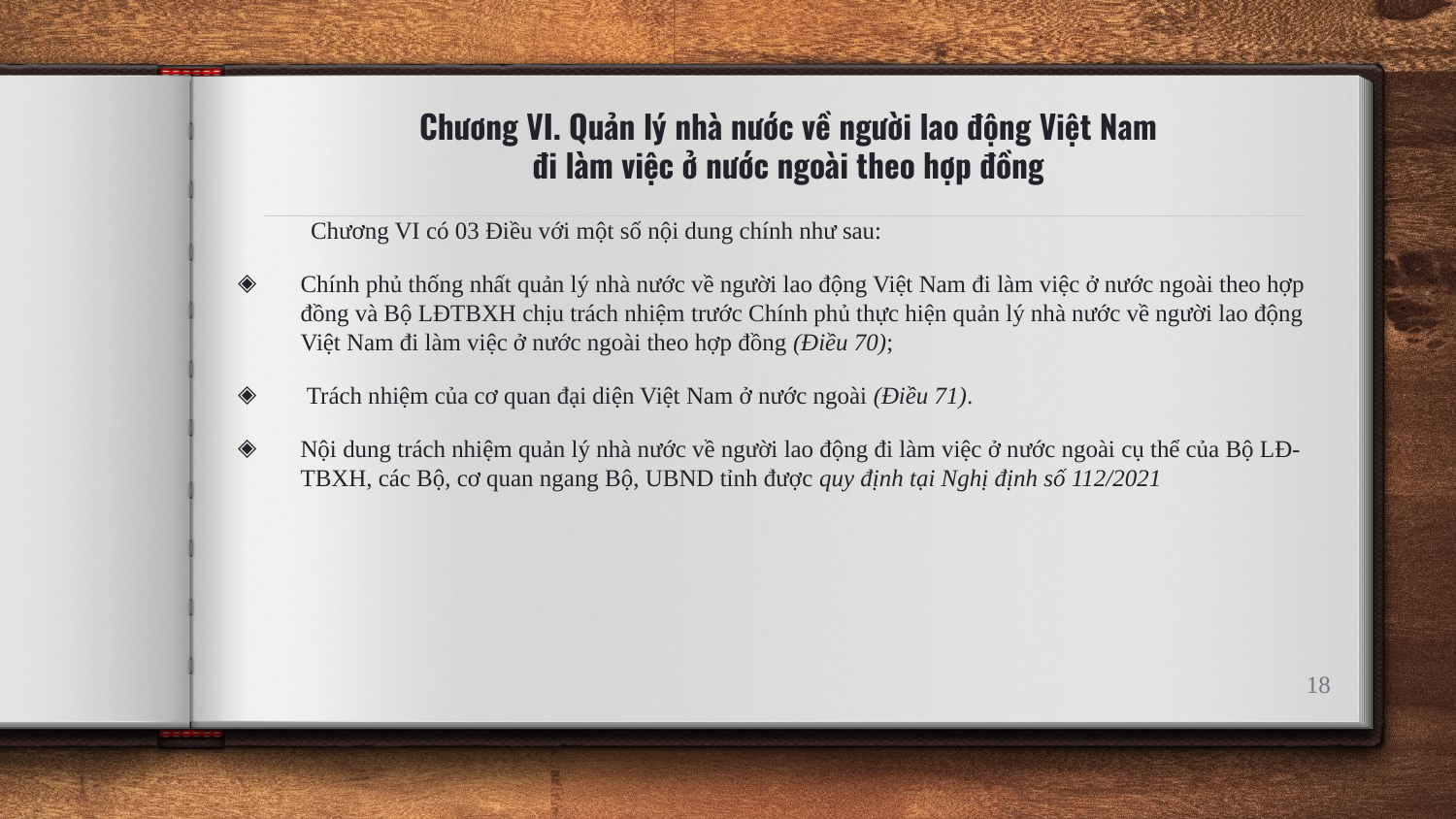

# Chương VI. Quản lý nhà nước về người lao động Việt Nam đi làm việc ở nước ngoài theo hợp đồng
            Chương VI có 03 Điều với một số nội dung chính như sau:
Chính phủ thống nhất quản lý nhà nước về người lao động Việt Nam đi làm việc ở nước ngoài theo hợp đồng và Bộ LĐTBXH chịu trách nhiệm trước Chính phủ thực hiện quản lý nhà nước về người lao động Việt Nam đi làm việc ở nước ngoài theo hợp đồng (Điều 70);
 Trách nhiệm của cơ quan đại diện Việt Nam ở nước ngoài (Điều 71).
Nội dung trách nhiệm quản lý nhà nước về người lao động đi làm việc ở nước ngoài cụ thể của Bộ LĐ-TBXH, các Bộ, cơ quan ngang Bộ, UBND tỉnh được quy định tại Nghị định số 112/2021
18